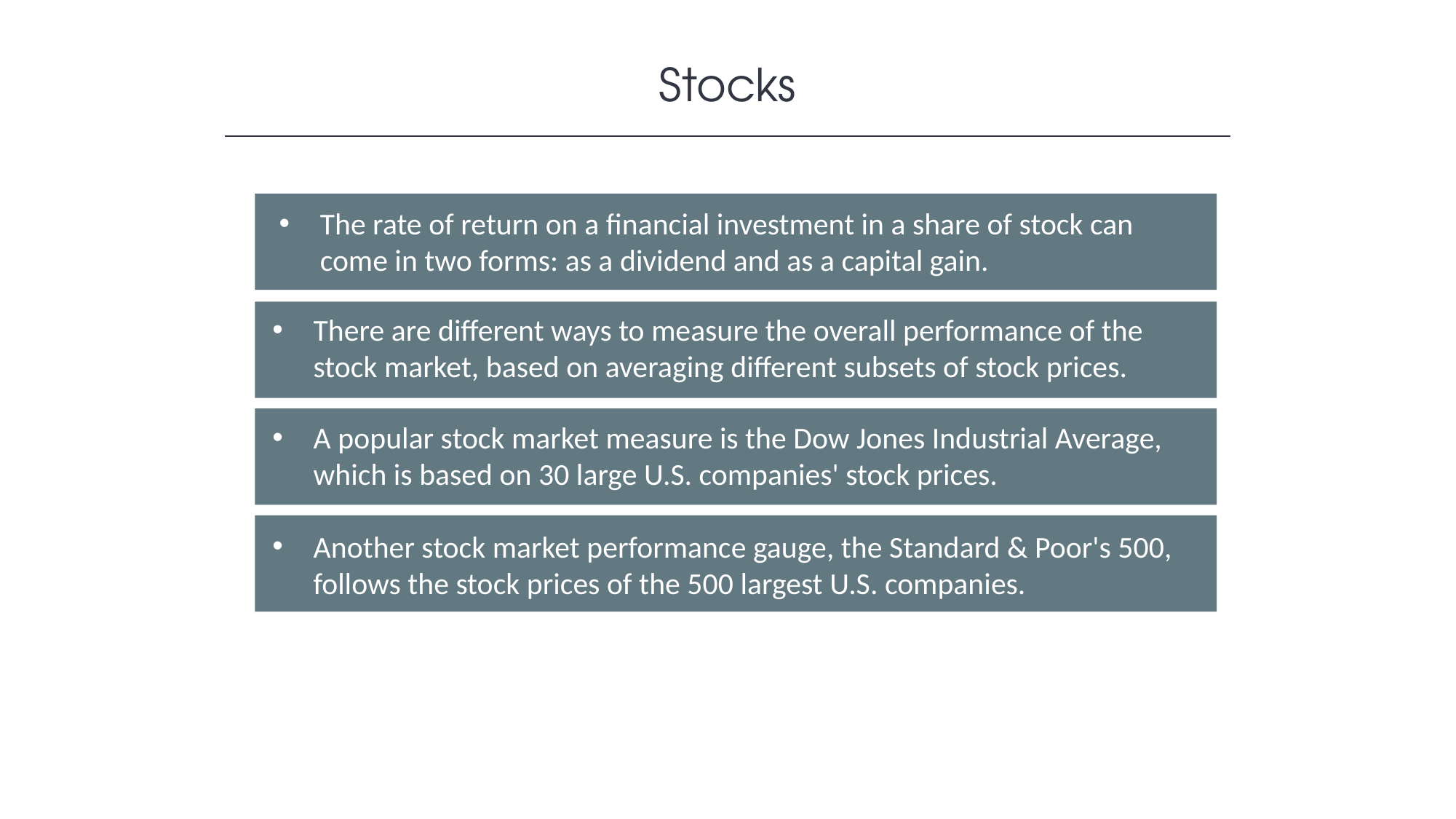

Stocks

The rate of return on a financial investment in a share of stock can come in two forms: as a dividend and as a capital gain.

There are different ways to measure the overall performance of the stock market, based on averaging different subsets of stock prices.

A popular stock market measure is the Dow Jones Industrial Average, which is based on 30 large U.S. companies' stock prices.

Another stock market performance gauge, the Standard & Poor's 500, follows the stock prices of the 500 largest U.S. companies.